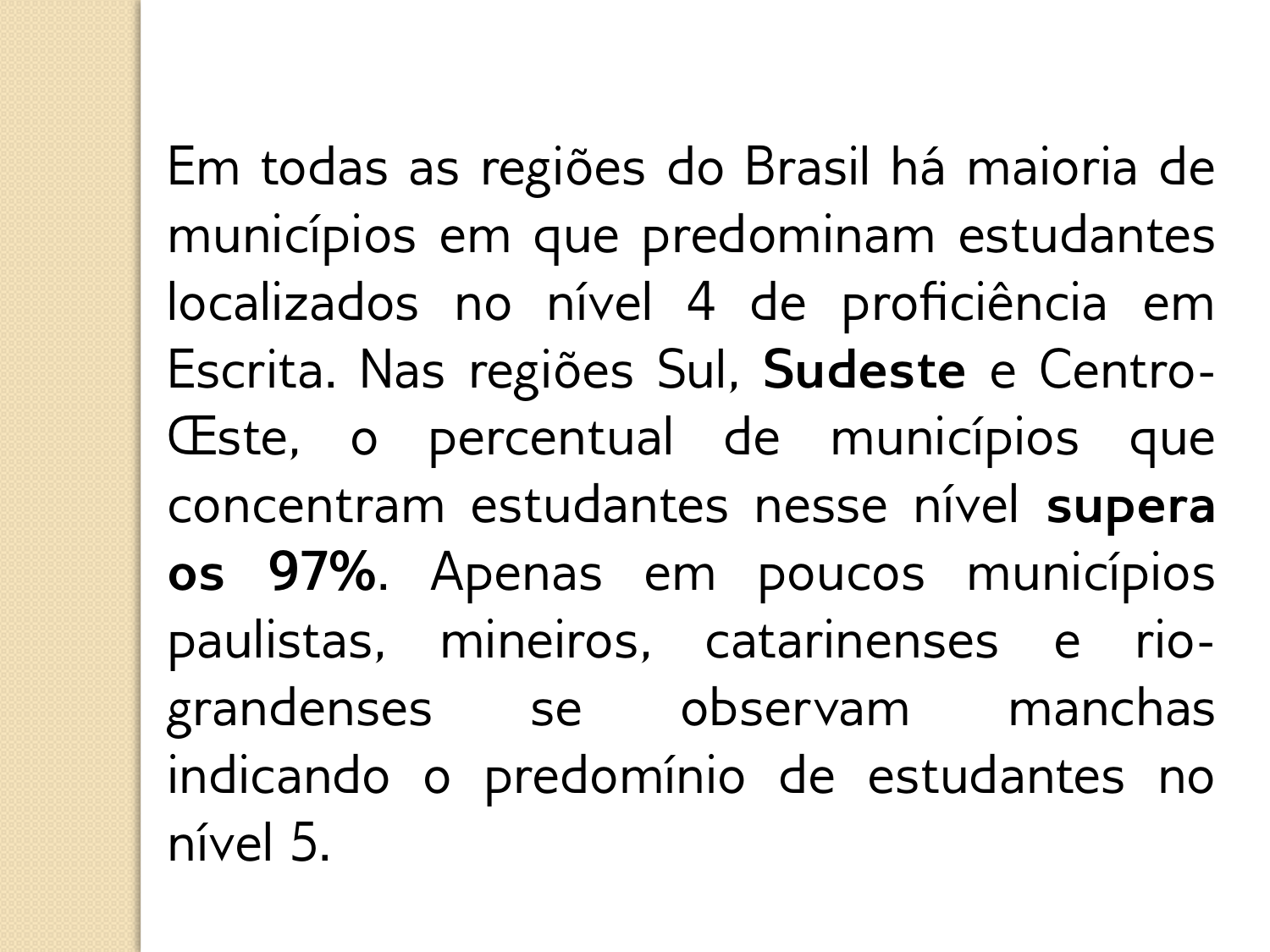

Em todas as regiões do Brasil há maioria de municípios em que predominam estudantes localizados no nível 4 de proficiência em Escrita. Nas regiões Sul, Sudeste e Centro-Oeste, o percentual de municípios que concentram estudantes nesse nível supera os 97%. Apenas em poucos municípios paulistas, mineiros, catarinenses e rio-grandenses se observam manchas indicando o predomínio de estudantes no nível 5.